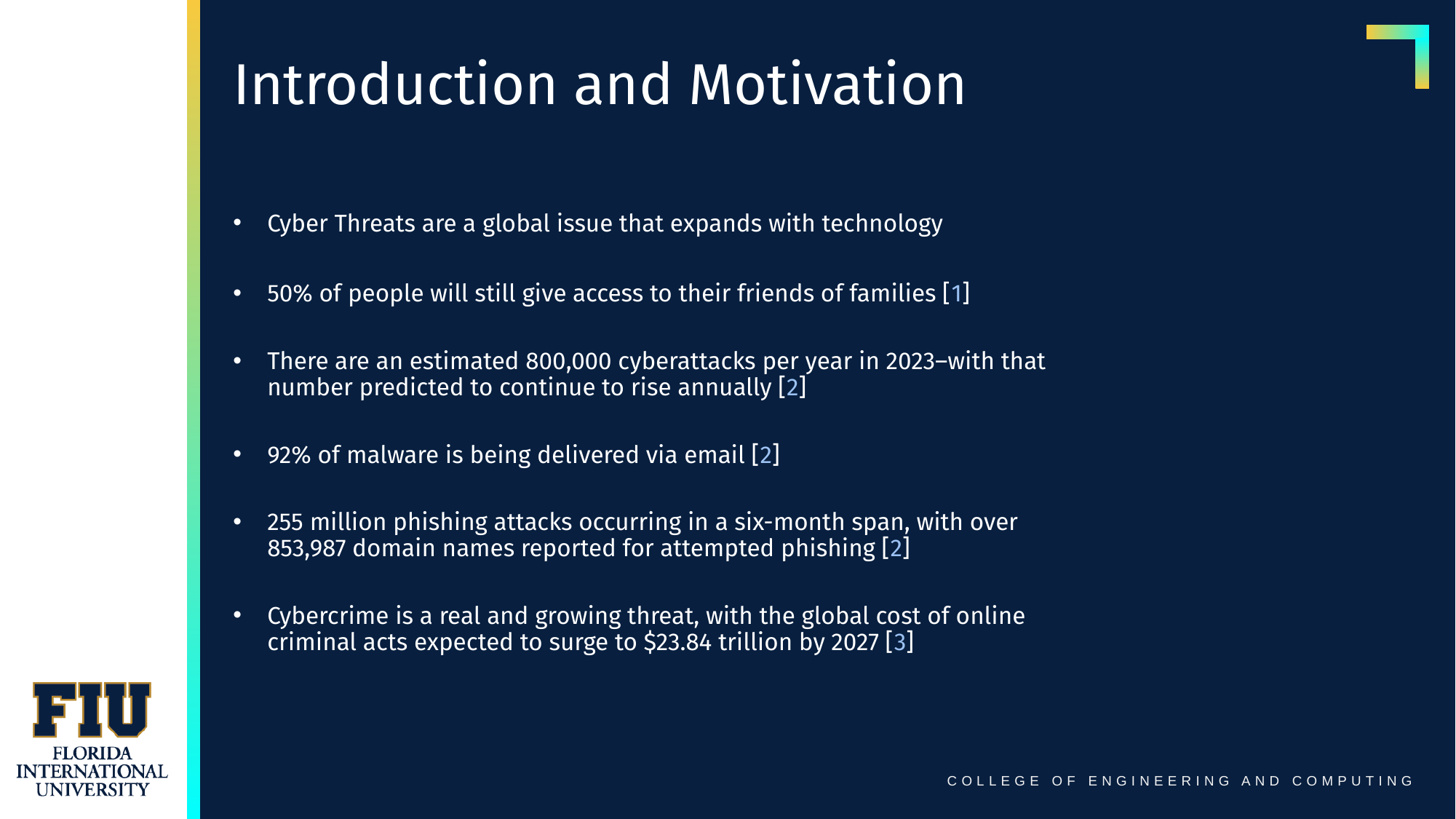

Introduction and Motivation
Cyber Threats are a global issue that expands with technology
50% of people will still give access to their friends of families [1]
There are an estimated 800,000 cyberattacks per year in 2023–with that number predicted to continue to rise annually [2]
92% of malware is being delivered via email [2]
255 million phishing attacks occurring in a six-month span, with over 853,987 domain names reported for attempted phishing [2]
Cybercrime is a real and growing threat, with the global cost of online criminal acts expected to surge to $23.84 trillion by 2027 [3]